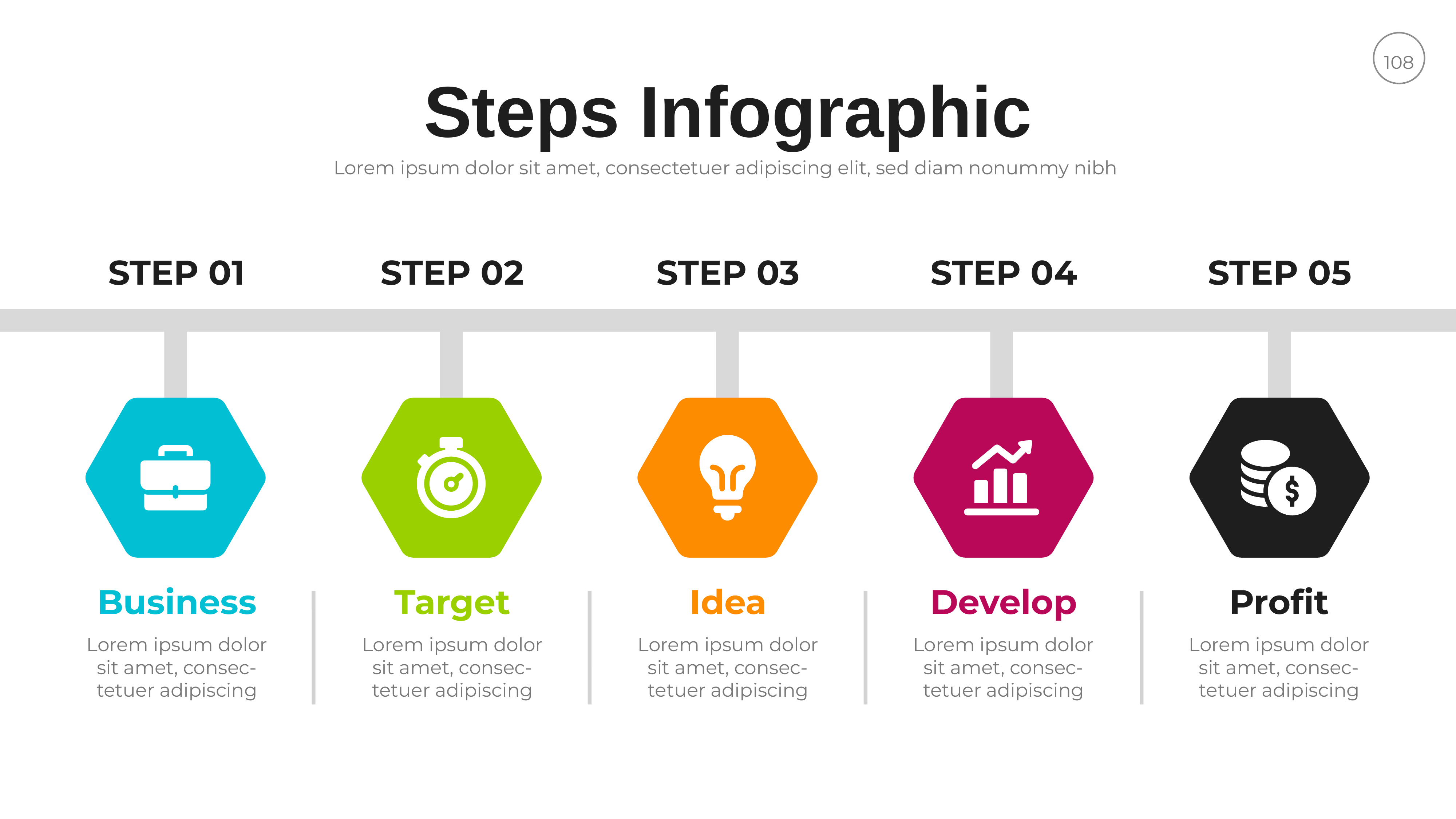

Steps Infographic
Lorem ipsum dolor sit amet, consectetuer adipiscing elit, sed diam nonummy nibh
STEP 03
STEP 05
STEP 02
STEP 04
STEP 01

Business
Target
Idea
Develop
Profit

Lorem ipsum dolor sit amet, consec-tetuer adipiscing
Lorem ipsum dolor sit amet, consec-tetuer adipiscing
Lorem ipsum dolor sit amet, consec-tetuer adipiscing
Lorem ipsum dolor sit amet, consec-tetuer adipiscing
Lorem ipsum dolor sit amet, consec-tetuer adipiscing